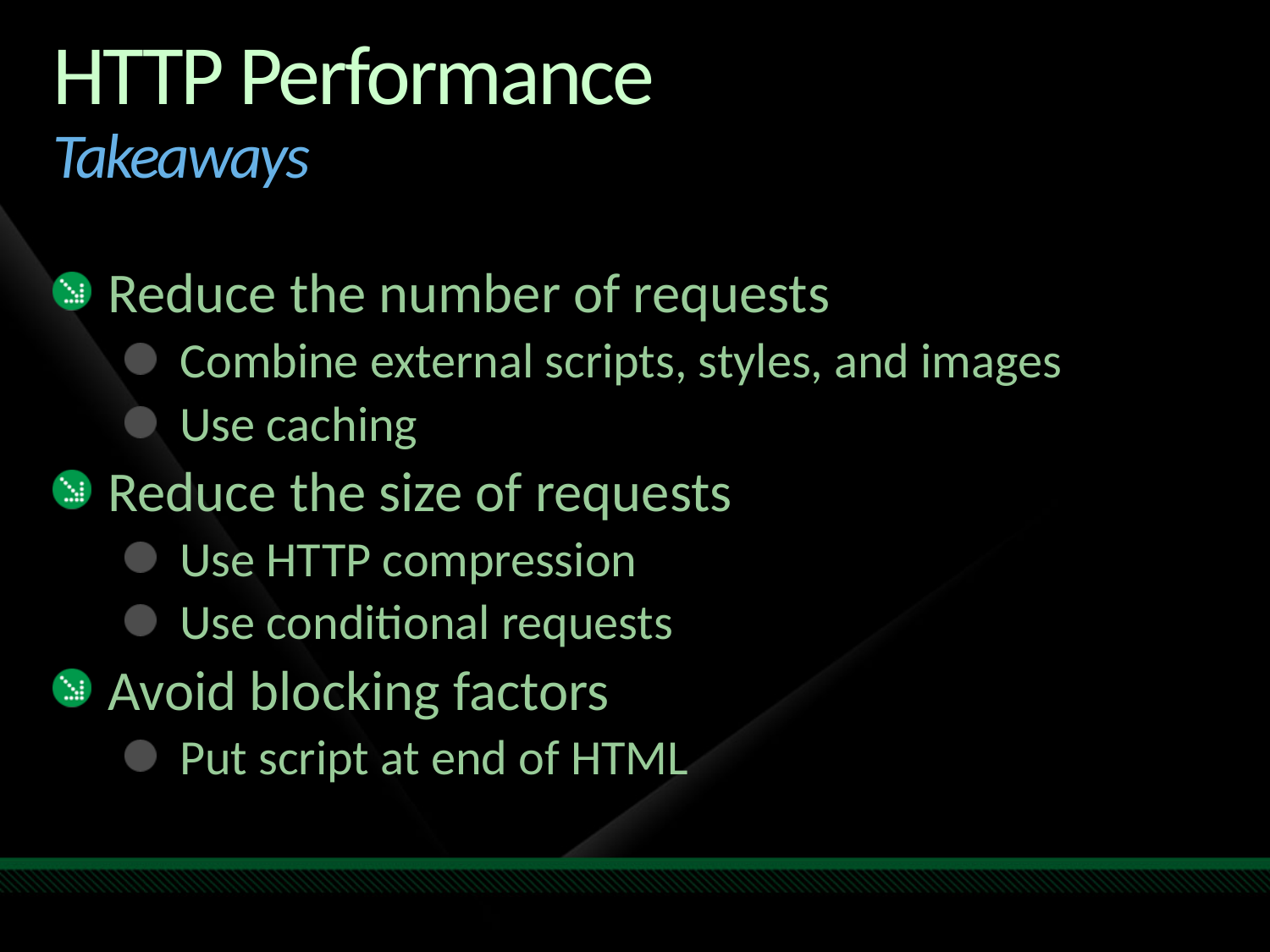

# HTTP Performance Takeaways
Reduce the number of requests
Combine external scripts, styles, and images
Use caching
Reduce the size of requests
Use HTTP compression
Use conditional requests
Avoid blocking factors
Put script at end of HTML